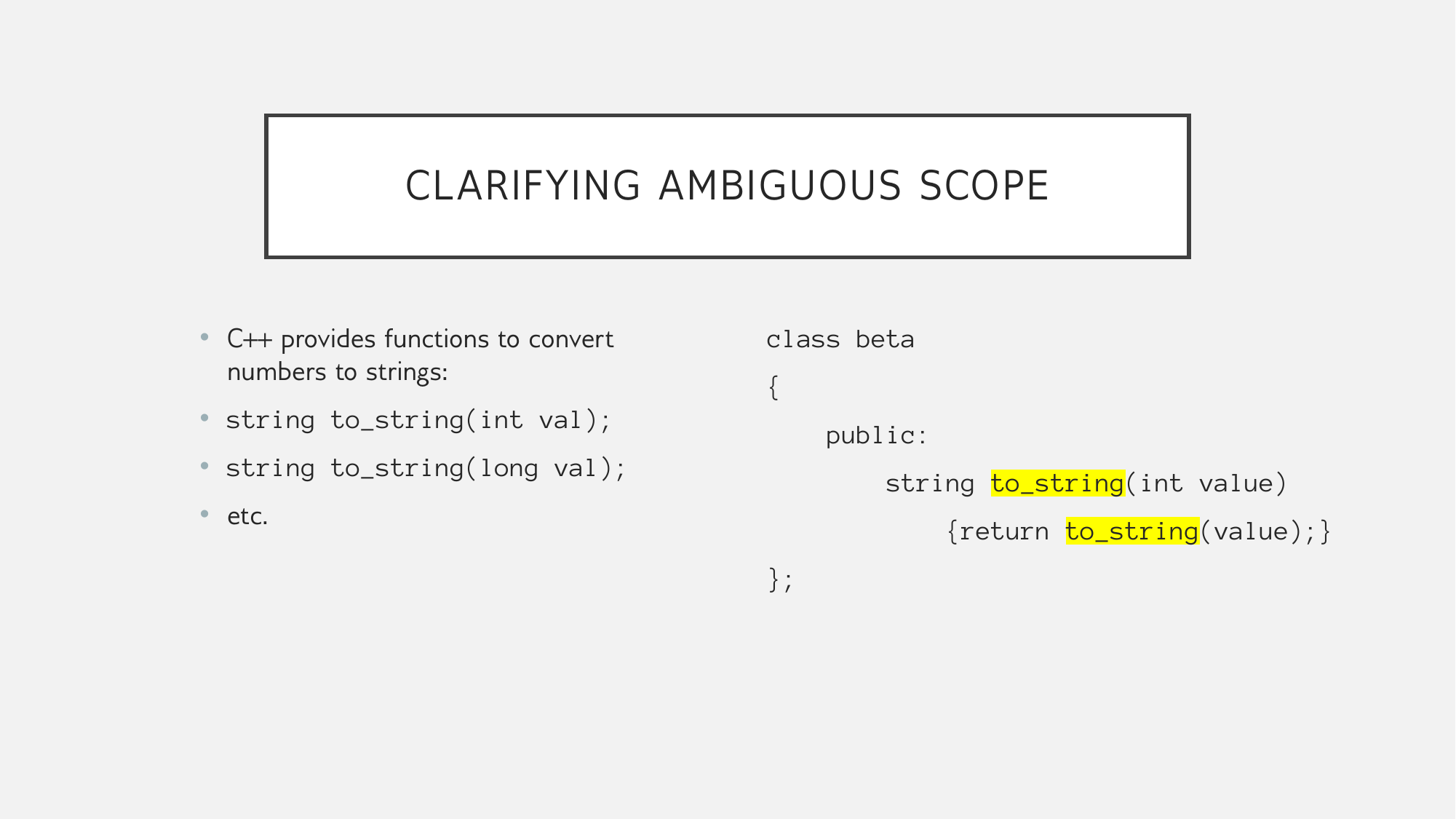

# Clarifying Ambiguous Scope
C++ provides functions to convert numbers to strings:
string to_string(int val);
string to_string(long val);
etc.
class beta
{
    public:
        string to_string(int value)
            {return to_string(value);}
};